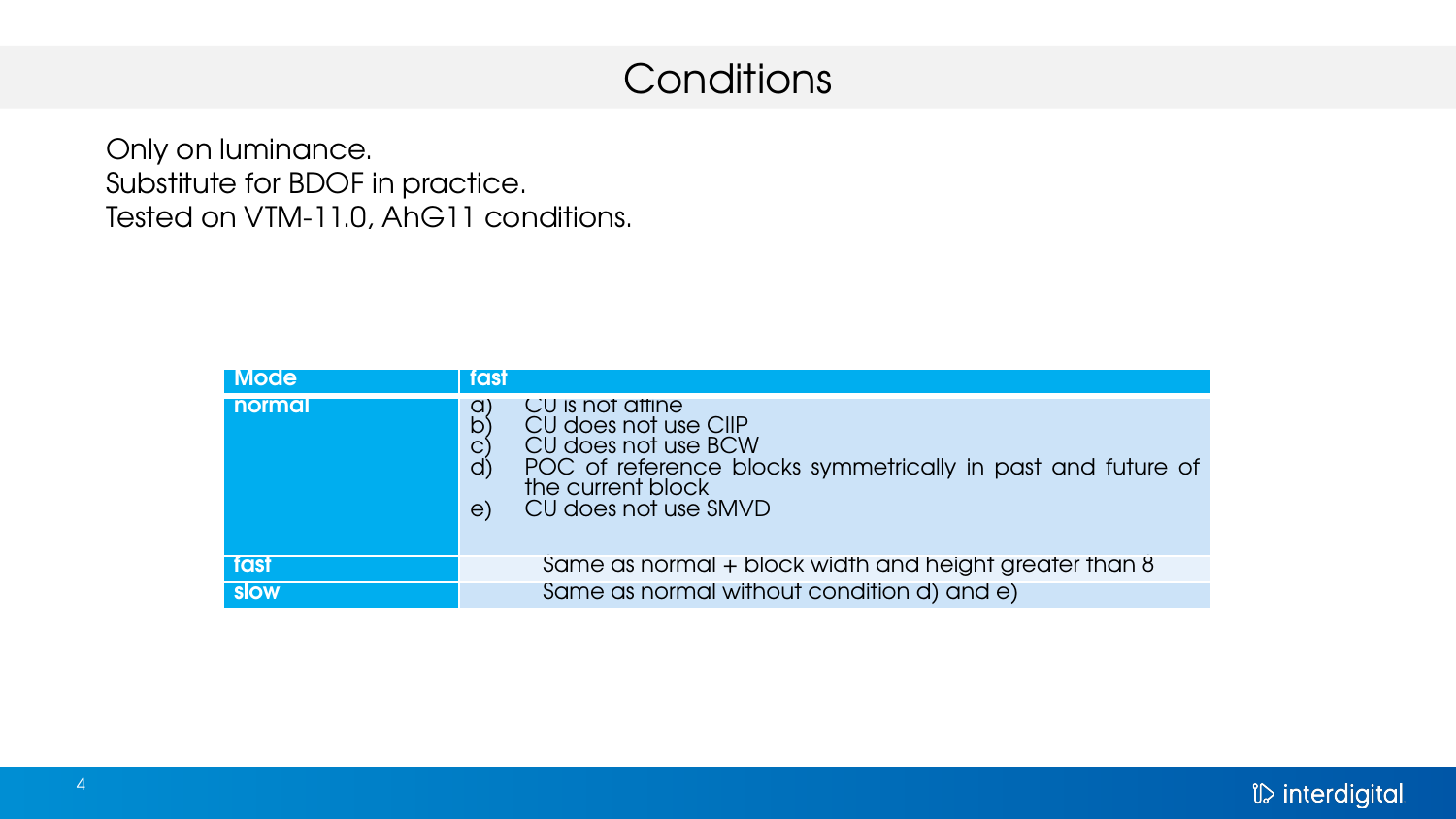

Conditions
Only on luminance.
Substitute for BDOF in practice.
Tested on VTM-11.0, AhG11 conditions.

| Mode | fast |
| --- | --- |
| normal | CU is not affine CU does not use CIIP CU does not use BCW POC of reference blocks symmetrically in past and future of the current block CU does not use SMVD |
| fast | Same as normal + block width and height greater than 8 |
| slow | Same as normal without condition d) and e) |
4